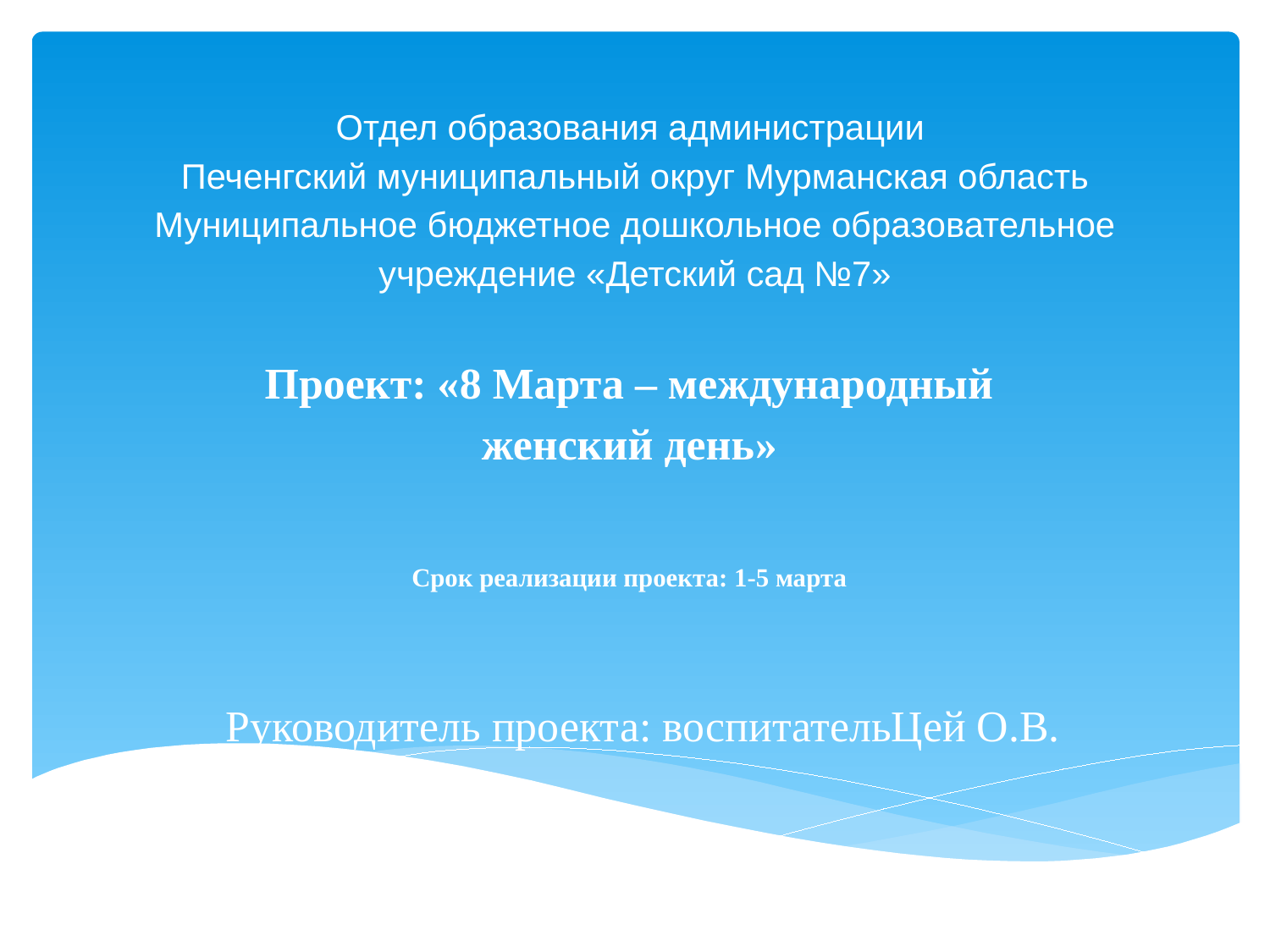

# Отдел образования администрации Печенгский муниципальный округ Мурманская область Муниципальное бюджетное дошкольное образовательное учреждение «Детский сад №7»

Проект: «8 Марта – международный женский день»

Срок реализации проекта: 1-5 марта

Руководитель проекта: воспитательЦей О.В.